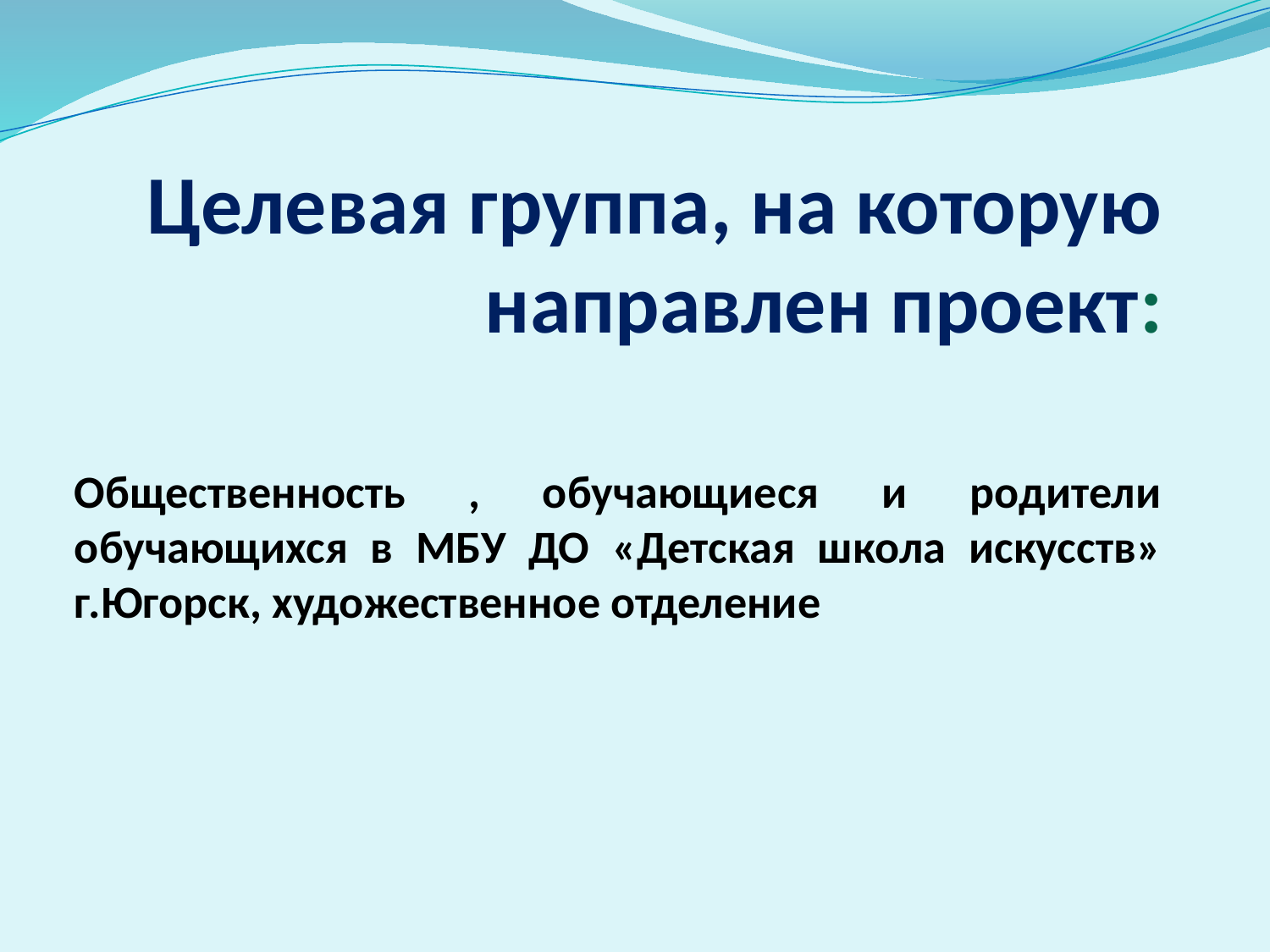

Целевая группа, на которую направлен проект:
Общественность , обучающиеся и родители обучающихся в МБУ ДО «Детская школа искусств» г.Югорск, художественное отделение